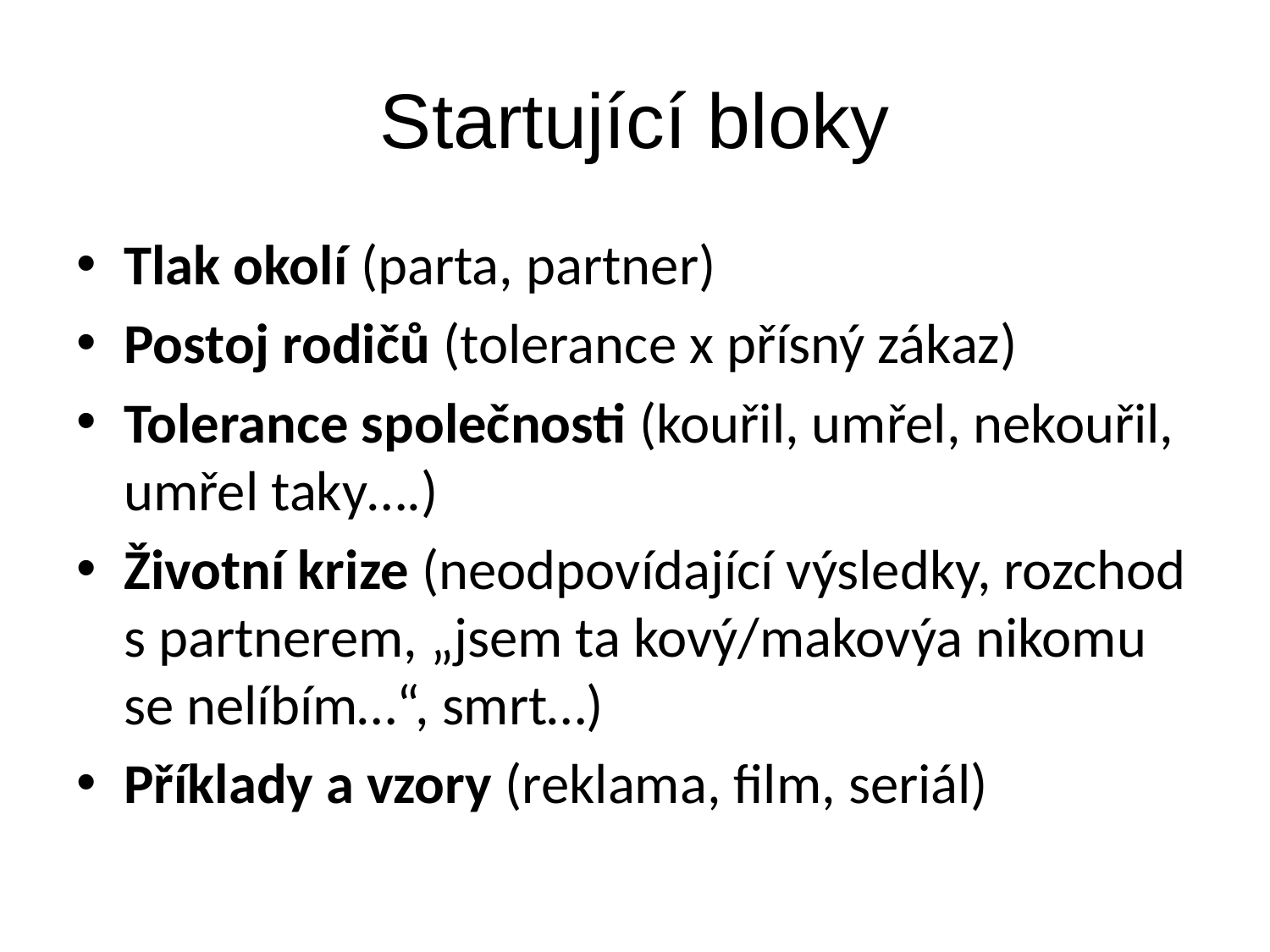

# Startující bloky
Tlak okolí (parta, partner)
Postoj rodičů (tolerance x přísný zákaz)
Tolerance společnosti (kouřil, umřel, nekouřil, umřel taky….)
Životní krize (neodpovídající výsledky, rozchod s partnerem, „jsem ta kový/makovýa nikomu se nelíbím…“, smrt…)
Příklady a vzory (reklama, film, seriál)